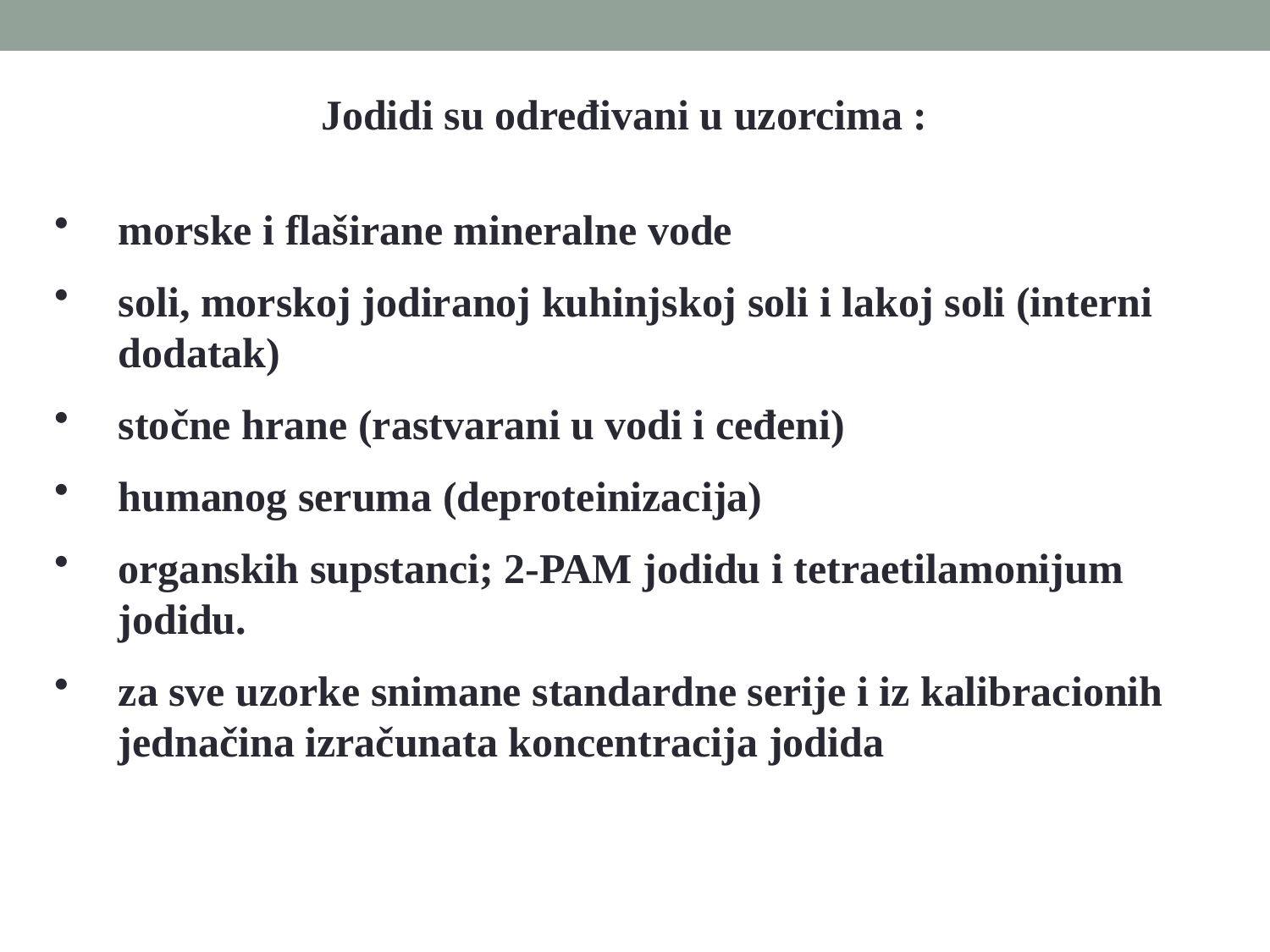

Jodidi su određivani u uzorcima :

morske i flaširane mineralne vode
soli, morskoj jodiranoj kuhinjskoj soli i lakoj soli (interni dodatak)
stočne hrane (rastvarani u vodi i ceđeni)
humanog seruma (deproteinizacija)
organskih supstanci; 2-PAM jodidu i tetraetilamonijum jodidu.
za sve uzorke snimane standardne serije i iz kalibracionih jednačina izračunata koncentracija jodida